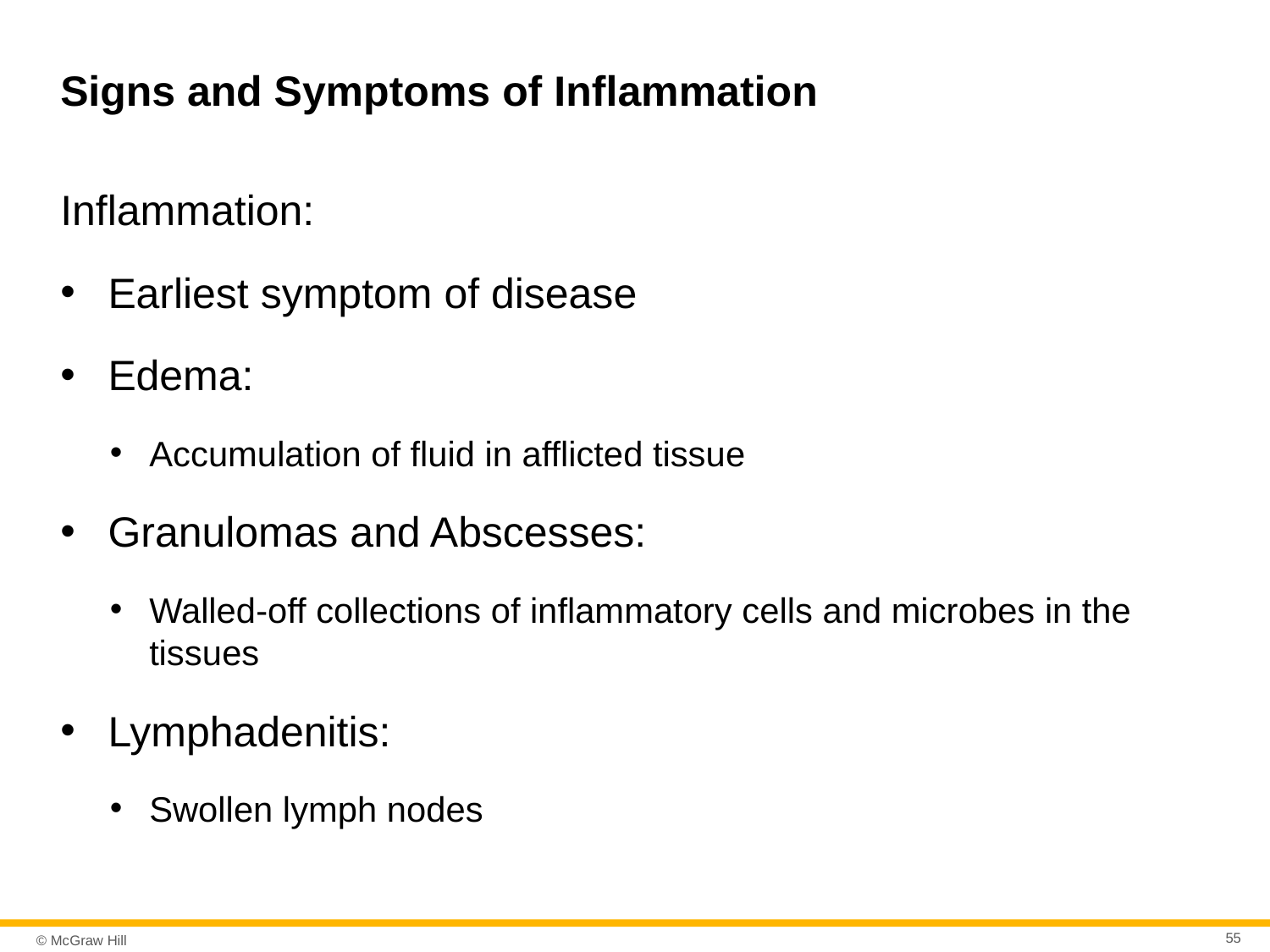

# Signs and Symptoms of Inflammation
Inflammation:
Earliest symptom of disease
Edema:
Accumulation of fluid in afflicted tissue
Granulomas and Abscesses:
Walled-off collections of inflammatory cells and microbes in the tissues
Lymphadenitis:
Swollen lymph nodes